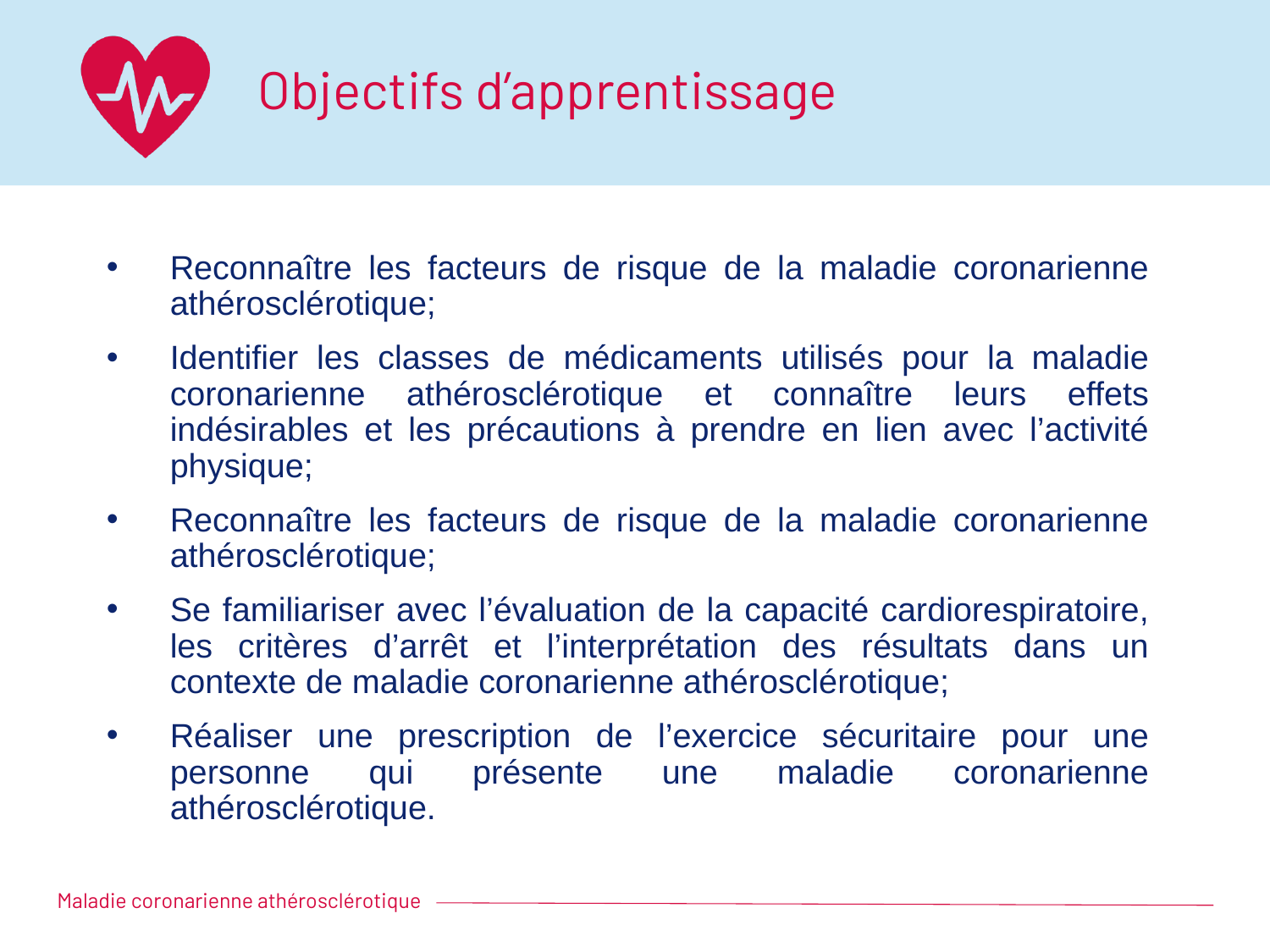

# Objectifs d’apprentissage
Reconnaître les facteurs de risque de la maladie coronarienne athérosclérotique;
Identifier les classes de médicaments utilisés pour la maladie coronarienne athérosclérotique et connaître leurs effets indésirables et les précautions à prendre en lien avec l’activité physique;
Reconnaître les facteurs de risque de la maladie coronarienne athérosclérotique;
Se familiariser avec l’évaluation de la capacité cardiorespiratoire, les critères d’arrêt et l’interprétation des résultats dans un contexte de maladie coronarienne athérosclérotique;
Réaliser une prescription de l’exercice sécuritaire pour une personne qui présente une maladie coronarienne athérosclérotique.